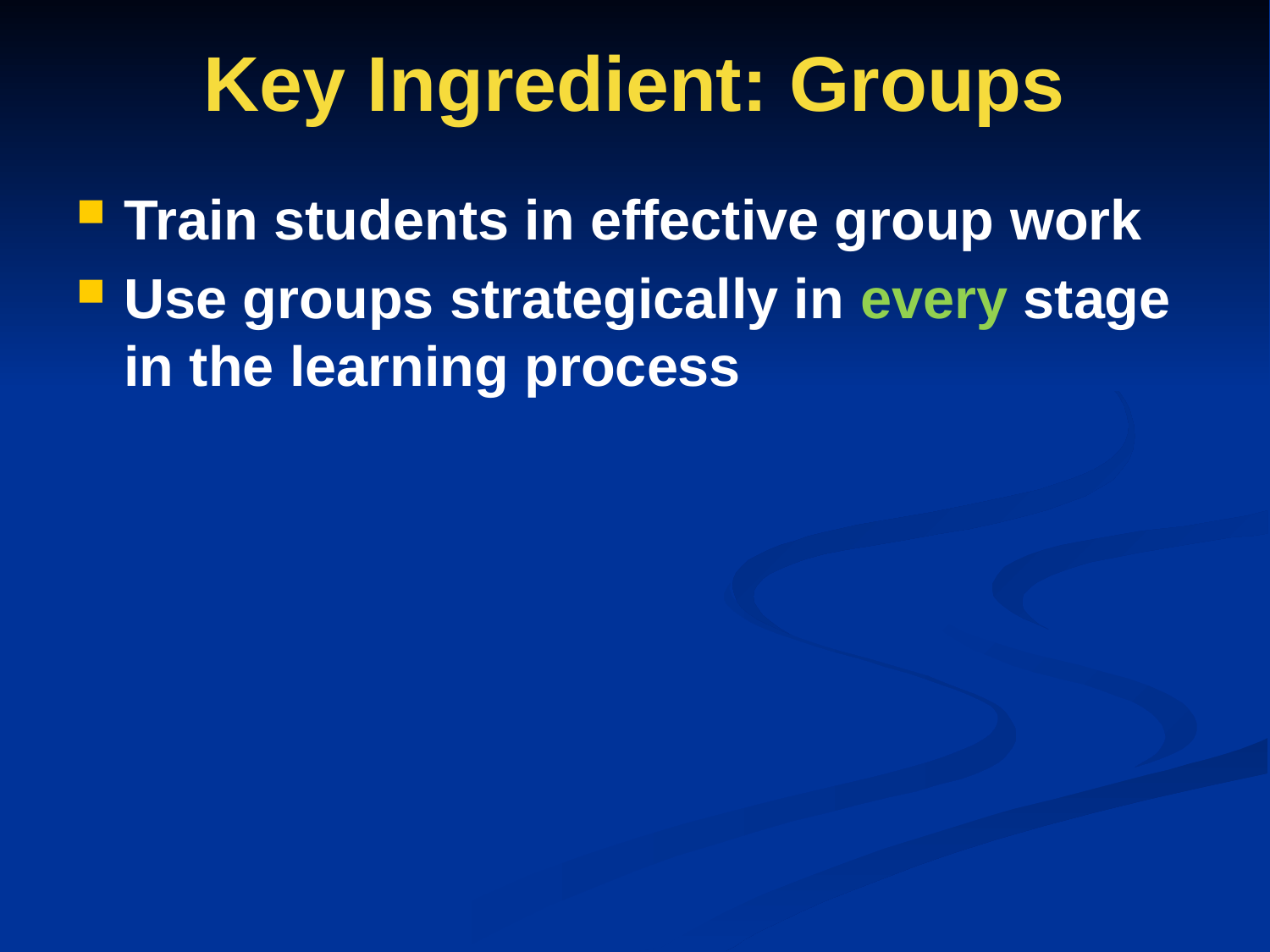

# Key Ingredient: Groups
Train students in effective group work
Use groups strategically in every stage in the learning process